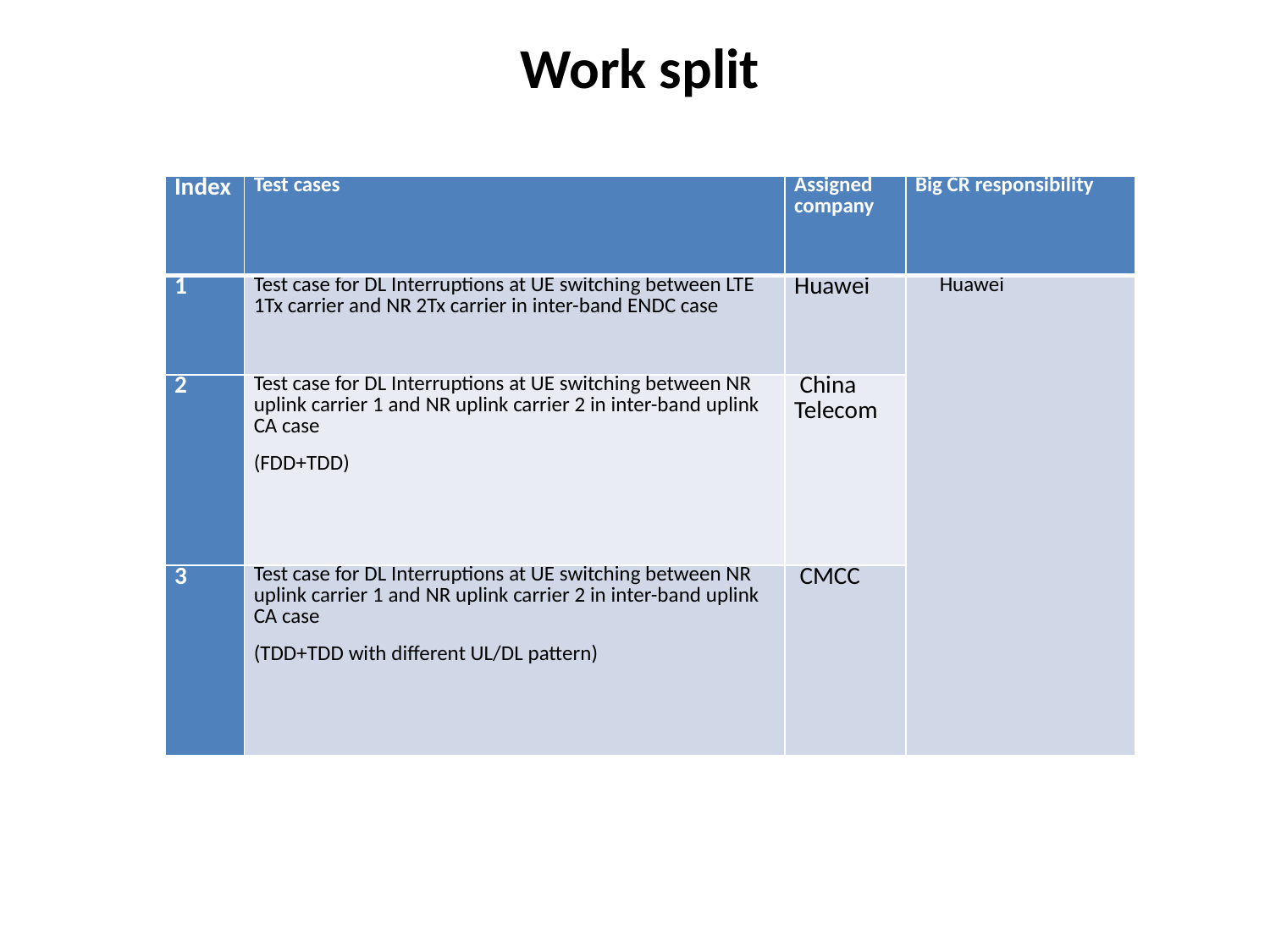

# Work split
| Index | Test cases | Assigned company | Big CR responsibility |
| --- | --- | --- | --- |
| 1 | Test case for DL Interruptions at UE switching between LTE 1Tx carrier and NR 2Tx carrier in inter-band ENDC case | Huawei | Huawei |
| 2 | Test case for DL Interruptions at UE switching between NR uplink carrier 1 and NR uplink carrier 2 in inter-band uplink CA case (FDD+TDD) | China Telecom |  |
| 3 | Test case for DL Interruptions at UE switching between NR uplink carrier 1 and NR uplink carrier 2 in inter-band uplink CA case (TDD+TDD with different UL/DL pattern) | CMCC |  |